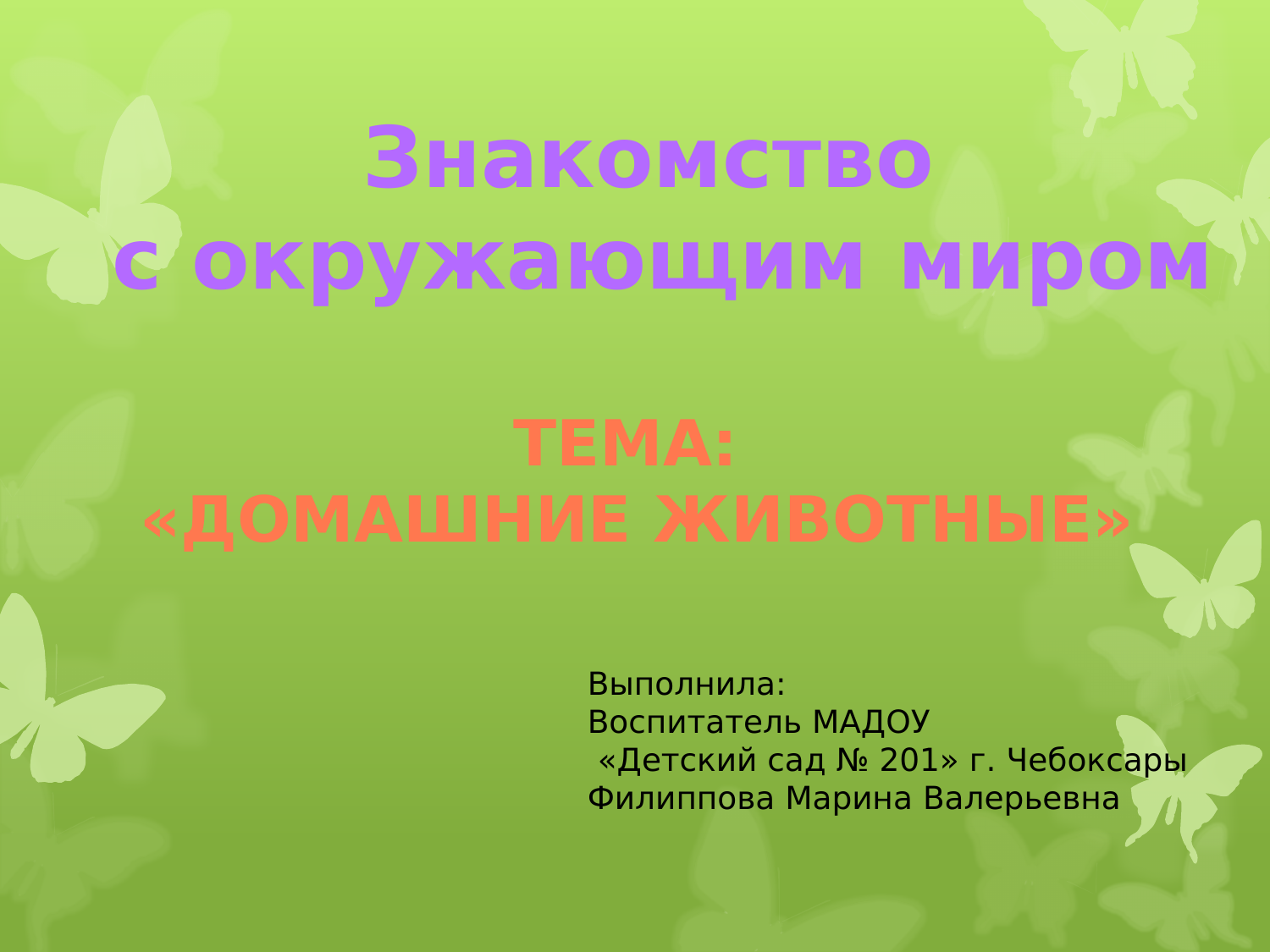

Знакомство
с окружающим миром
Тема:
«Домашние животные»
Выполнила:
Воспитатель МАДОУ
 «Детский сад № 201» г. Чебоксары
Филиппова Марина Валерьевна